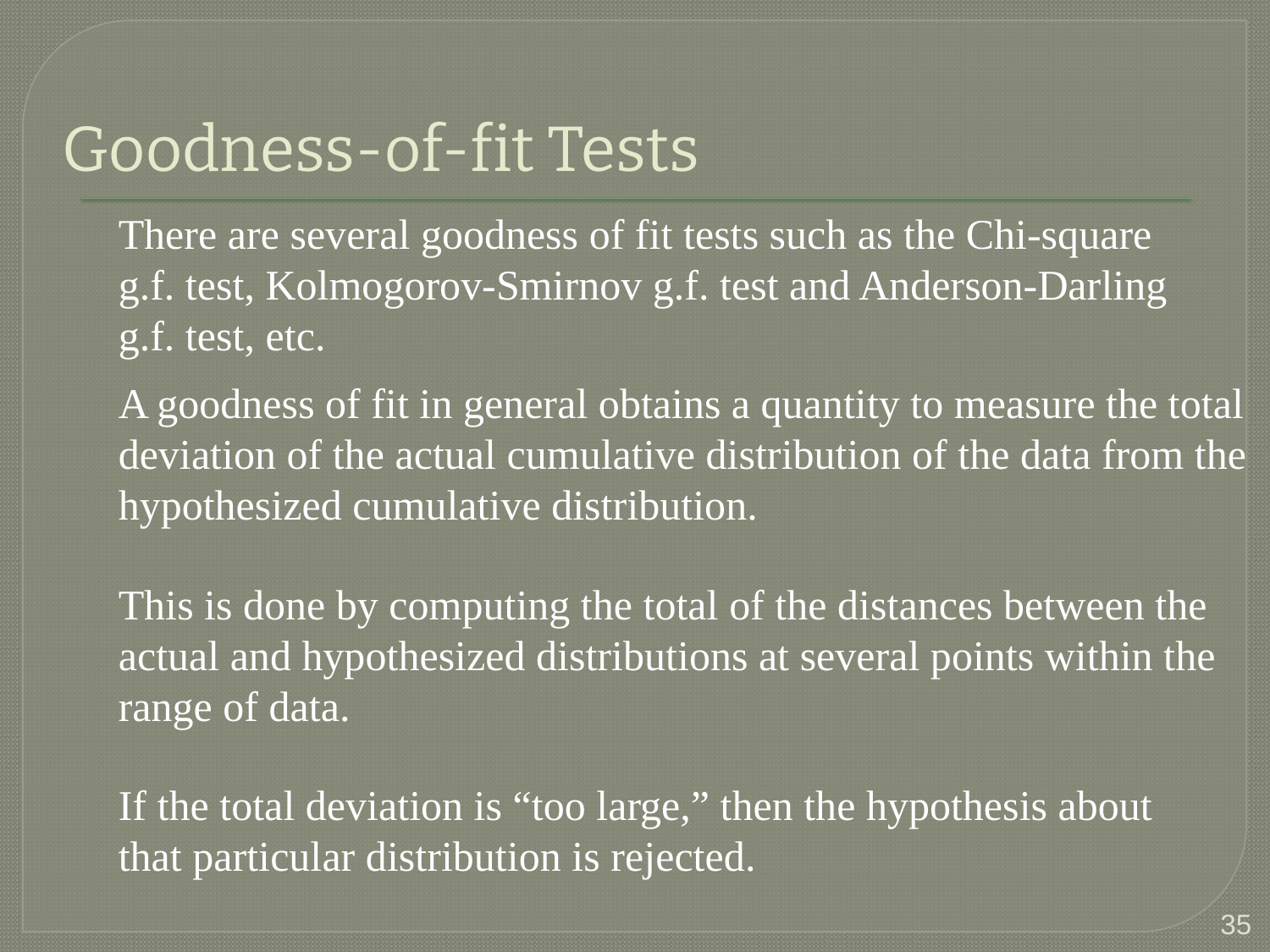

# Goodness-of-fit Tests
There are several goodness of fit tests such as the Chi-square g.f. test, Kolmogorov-Smirnov g.f. test and Anderson-Darling g.f. test, etc.
A goodness of fit in general obtains a quantity to measure the total
deviation of the actual cumulative distribution of the data from the
hypothesized cumulative distribution.
This is done by computing the total of the distances between the actual and hypothesized distributions at several points within the range of data.
If the total deviation is “too large,” then the hypothesis about that particular distribution is rejected.
35